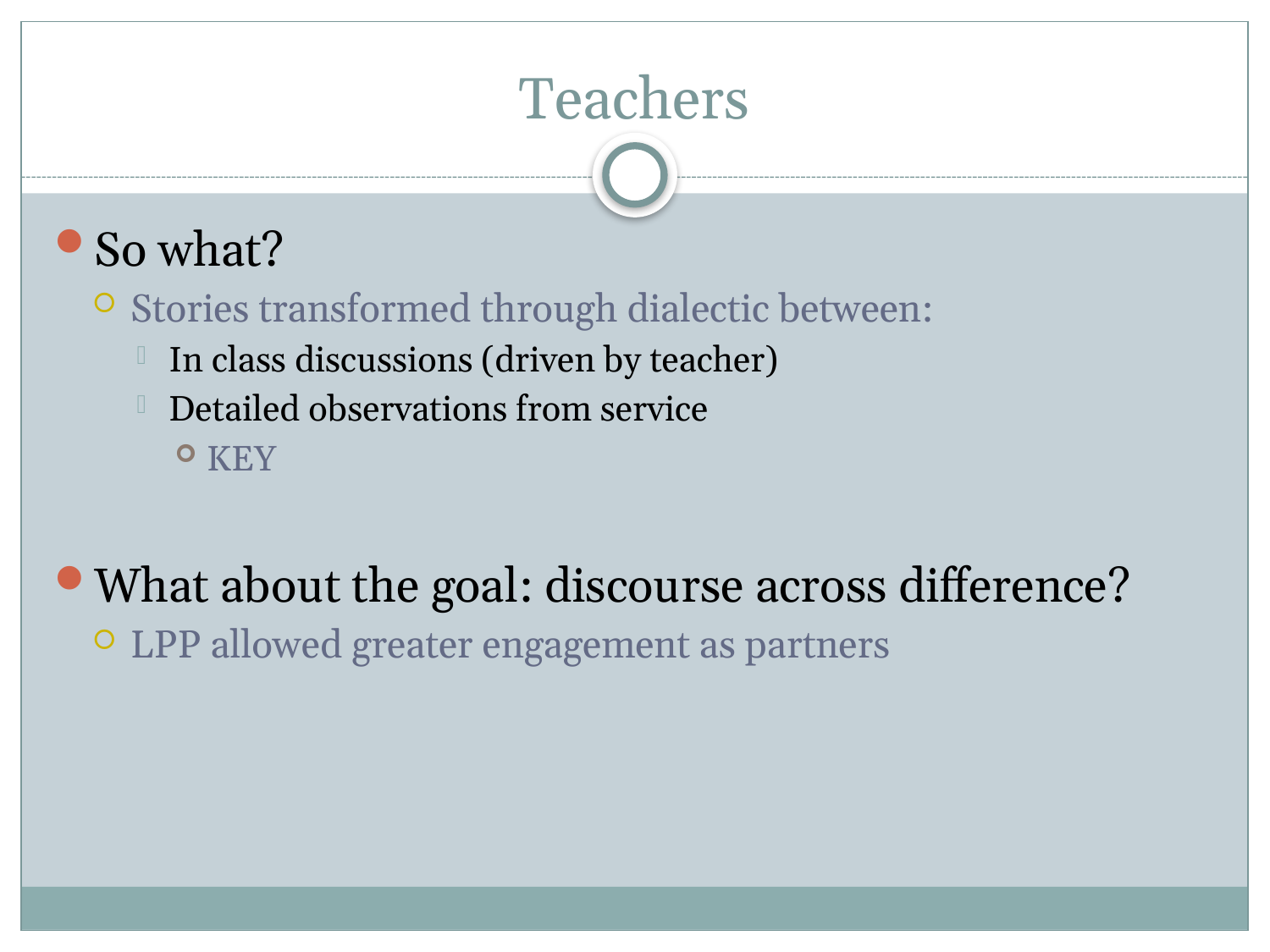

# Teachers
So what?
Stories transformed through dialectic between:
In class discussions (driven by teacher)
Detailed observations from service
KEY

What about the goal: discourse across difference?
LPP allowed greater engagement as partners